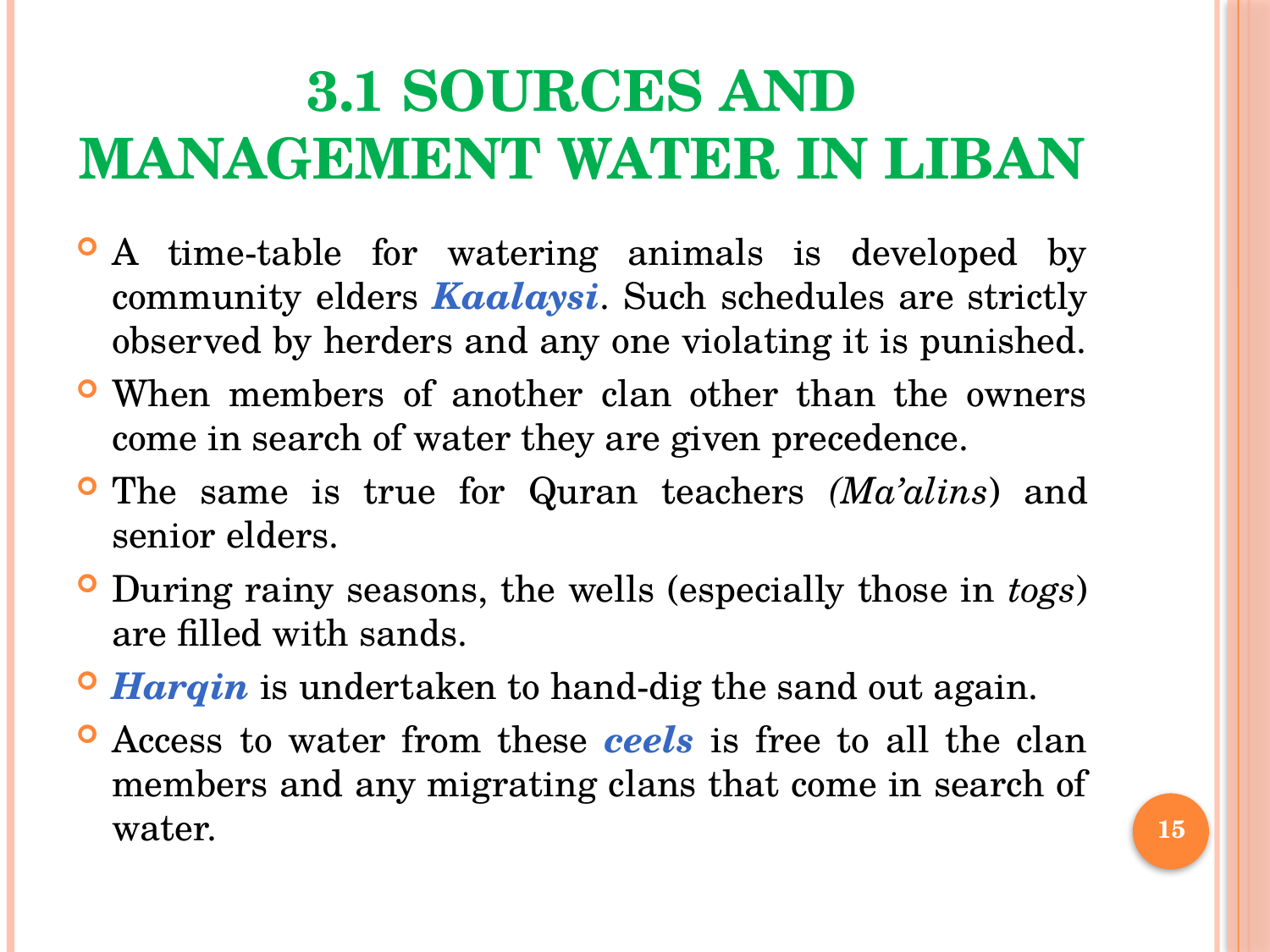

# 3.1 Sources and Management Water In Liban
A time-table for watering animals is developed by community elders Kaalaysi. Such schedules are strictly observed by herders and any one violating it is punished.
When members of another clan other than the owners come in search of water they are given precedence.
The same is true for Quran teachers (Ma’alins) and senior elders.
During rainy seasons, the wells (especially those in togs) are filled with sands.
Harqin is undertaken to hand-dig the sand out again.
Access to water from these ceels is free to all the clan members and any migrating clans that come in search of water.

15